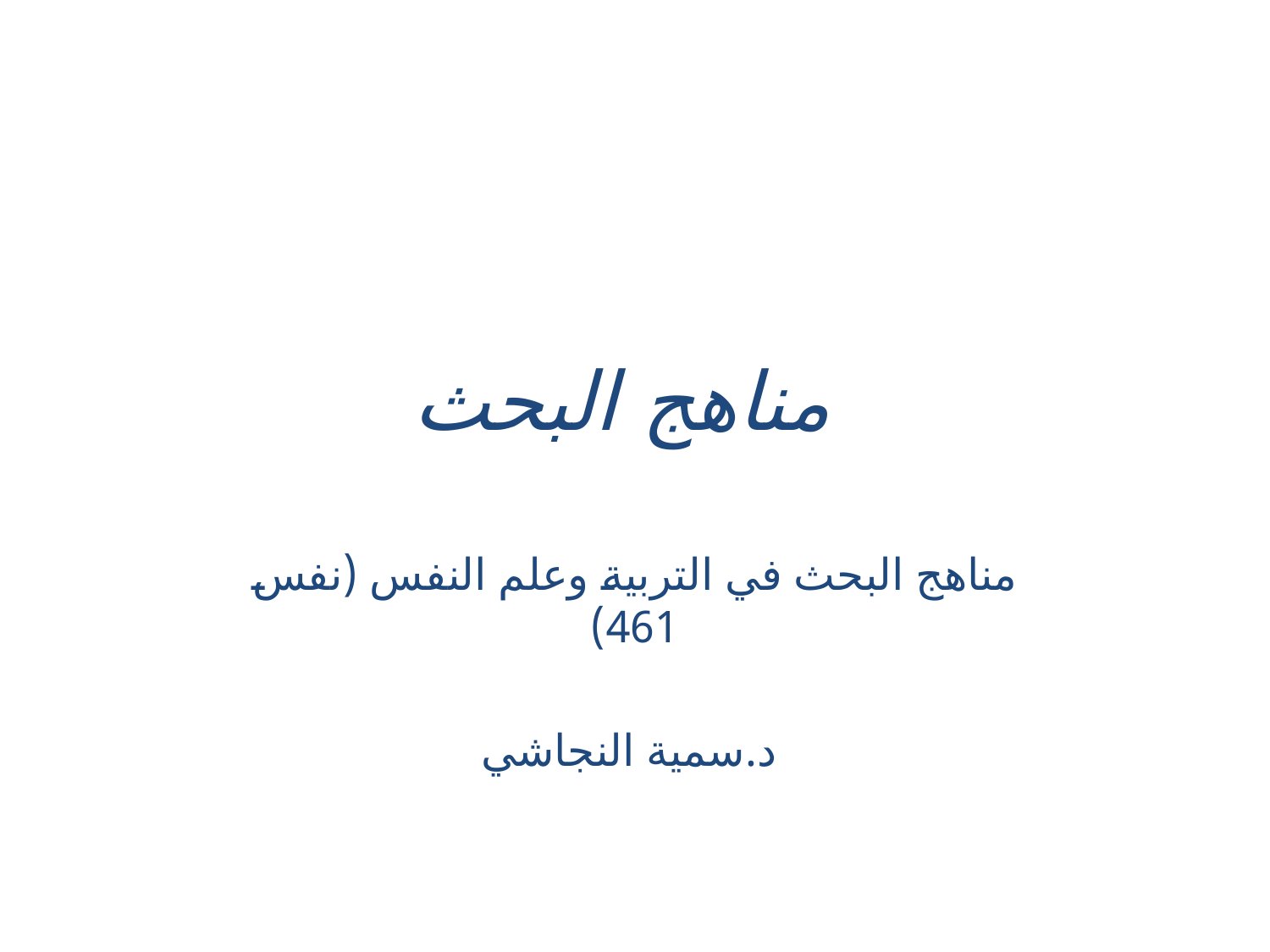

# مناهج البحث
مناهج البحث في التربية وعلم النفس (نفس 461)

د.سمية النجاشي